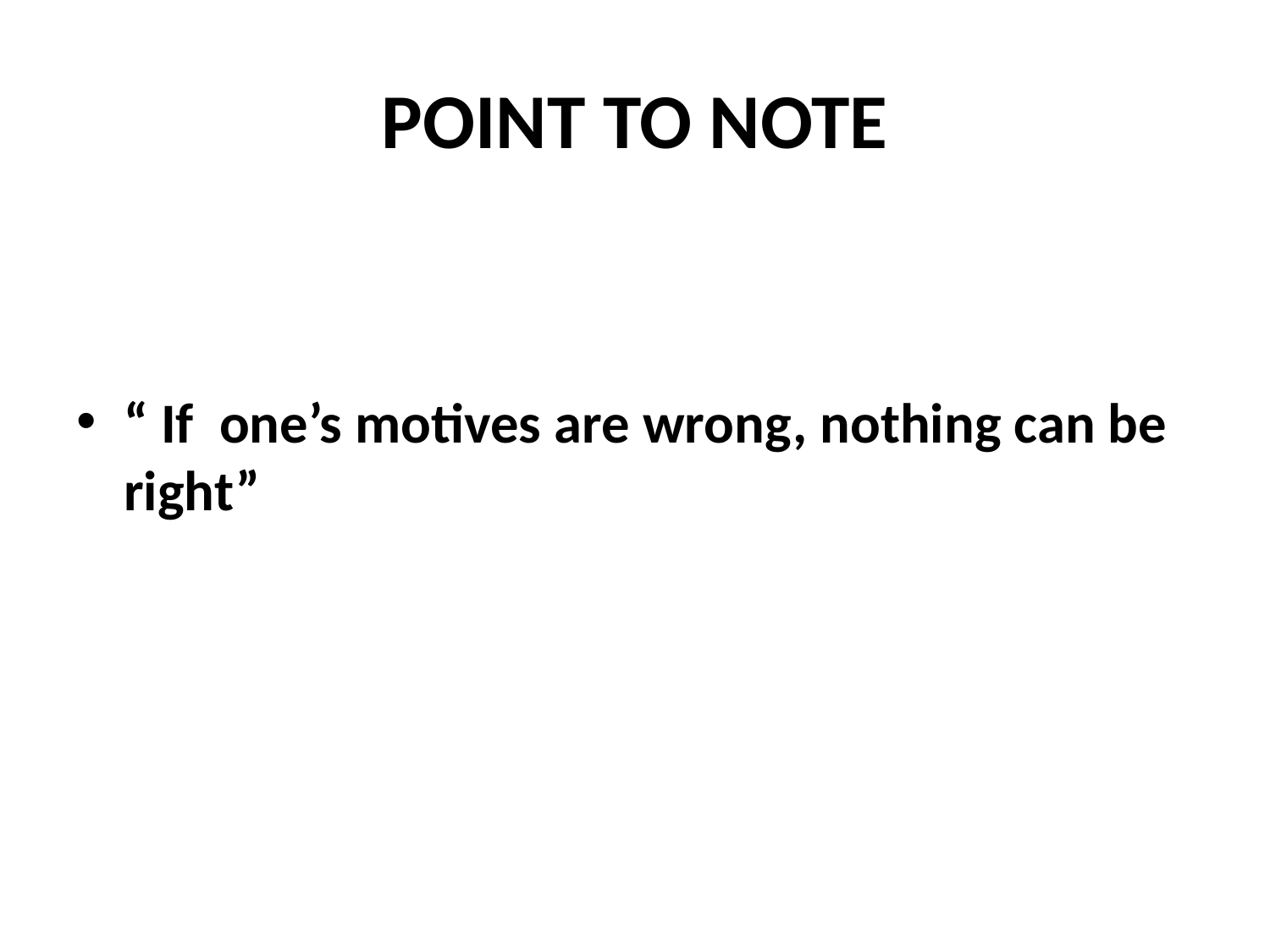

# POINT TO NOTE

“ If  one’s motives are wrong, nothing can be right”